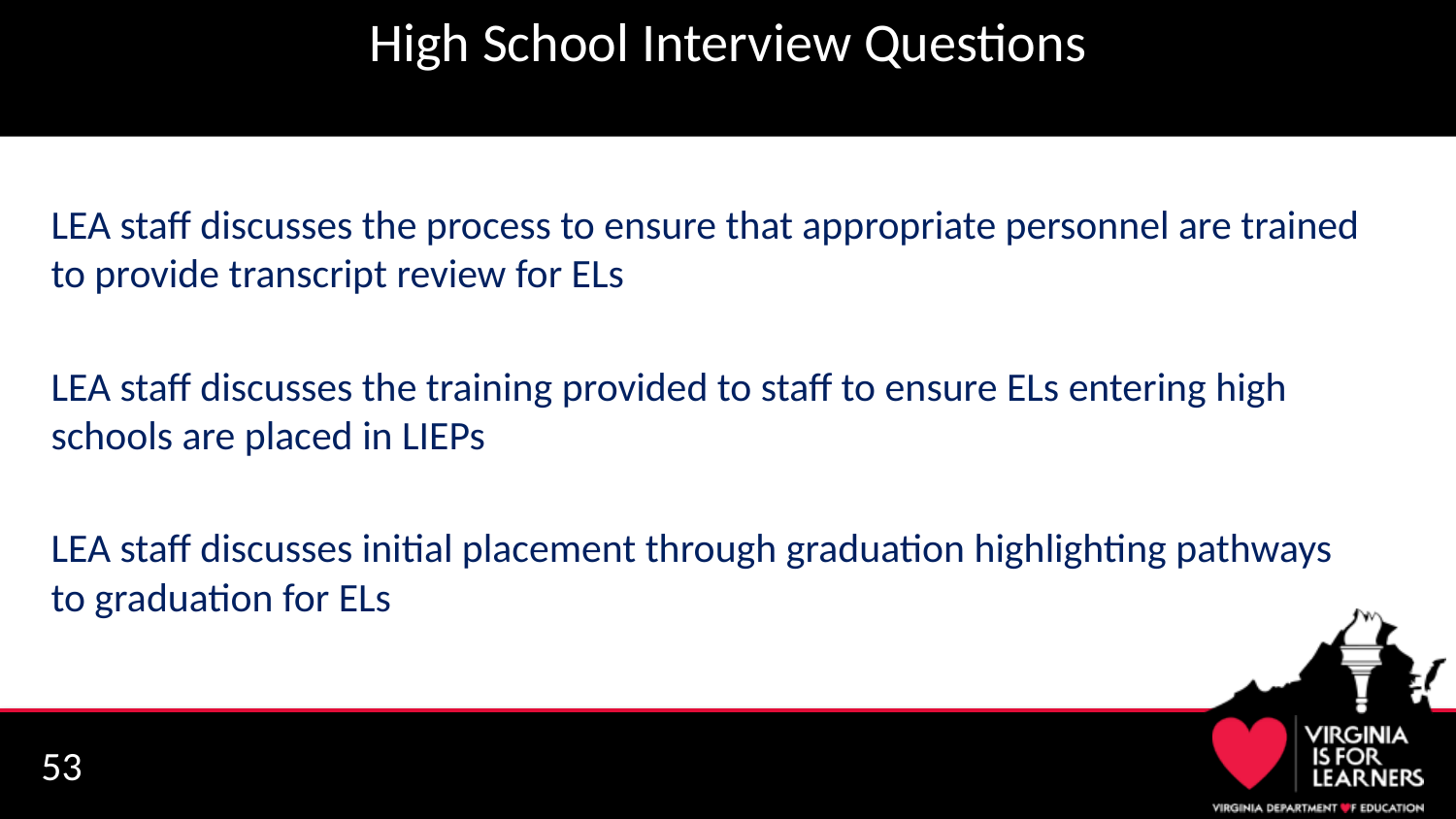

# High School Interview Questions
LEA staff discusses the process to ensure that appropriate personnel are trained to provide transcript review for ELs

LEA staff discusses the training provided to staff to ensure ELs entering high schools are placed in LIEPs

LEA staff discusses initial placement through graduation highlighting pathways to graduation for ELs